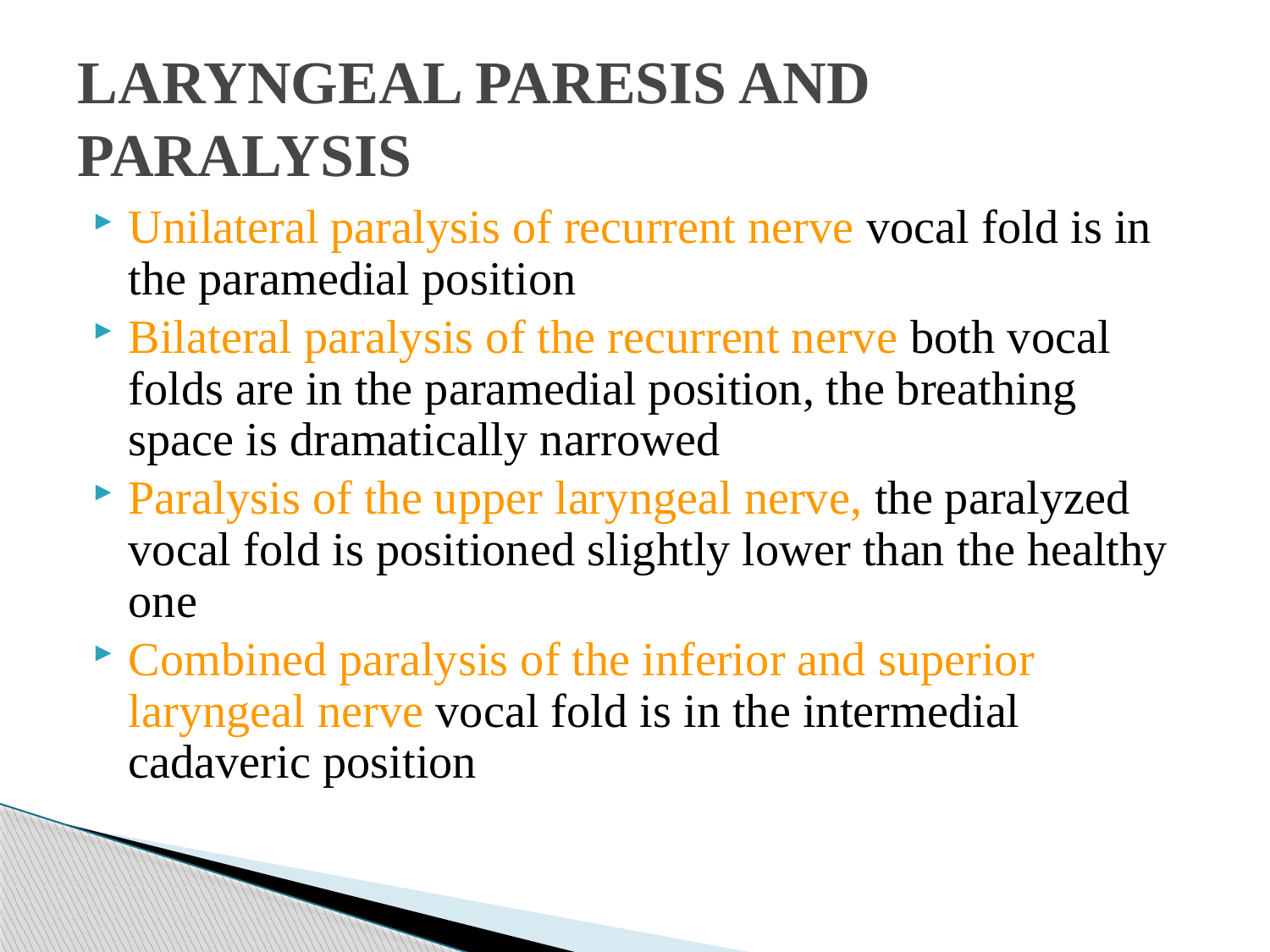

# LARYNGEAL PARESIS AND PARALYSIS
Unilateral paralysis of recurrent nerve vocal fold is in the paramedial position
Bilateral paralysis of the recurrent nerve both vocal folds are in the paramedial position, the breathing space is dramatically narrowed
Paralysis of the upper laryngeal nerve, the paralyzed vocal fold is positioned slightly lower than the healthy one
Combined paralysis of the inferior and superior laryngeal nerve vocal fold is in the intermedial cadaveric position